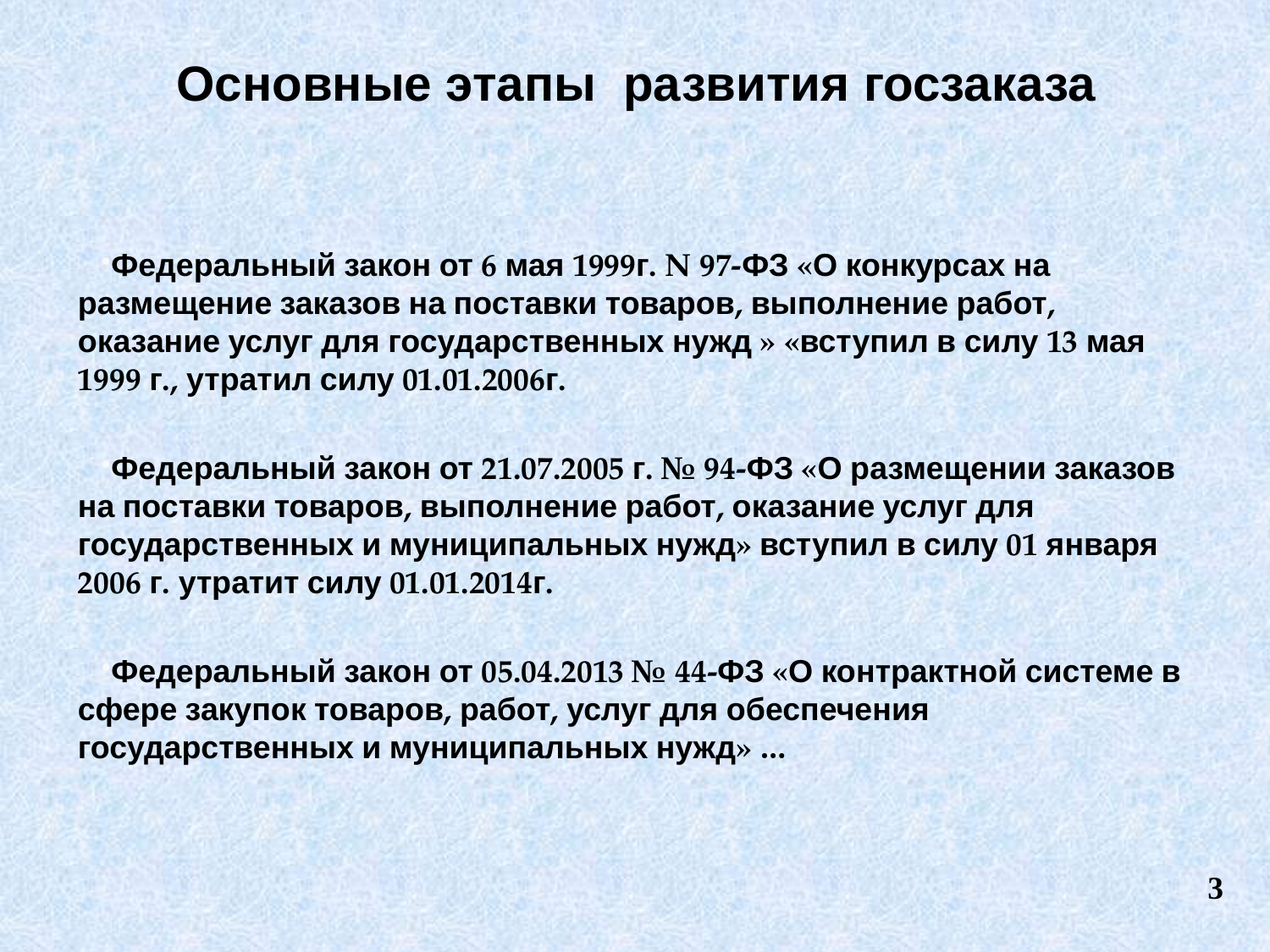

# Основные этапы  развития госзаказа
Федеральный закон от 6 мая 1999г. N 97-ФЗ «О конкурсах на размещение заказов на поставки товаров, выполнение работ, оказание услуг для государственных нужд » «вступил в силу 13 мая 1999 г., утратил силу 01.01.2006г.

Федеральный закон от 21.07.2005 г. № 94-ФЗ «О размещении заказов на поставки товаров, выполнение работ, оказание услуг для государственных и муниципальных нужд» вступил в силу 01 января 2006 г. утратит силу 01.01.2014г.

Федеральный закон от 05.04.2013 № 44-ФЗ «О контрактной системе в сфере закупок товаров, работ, услуг для обеспечения государственных и муниципальных нужд» …
3